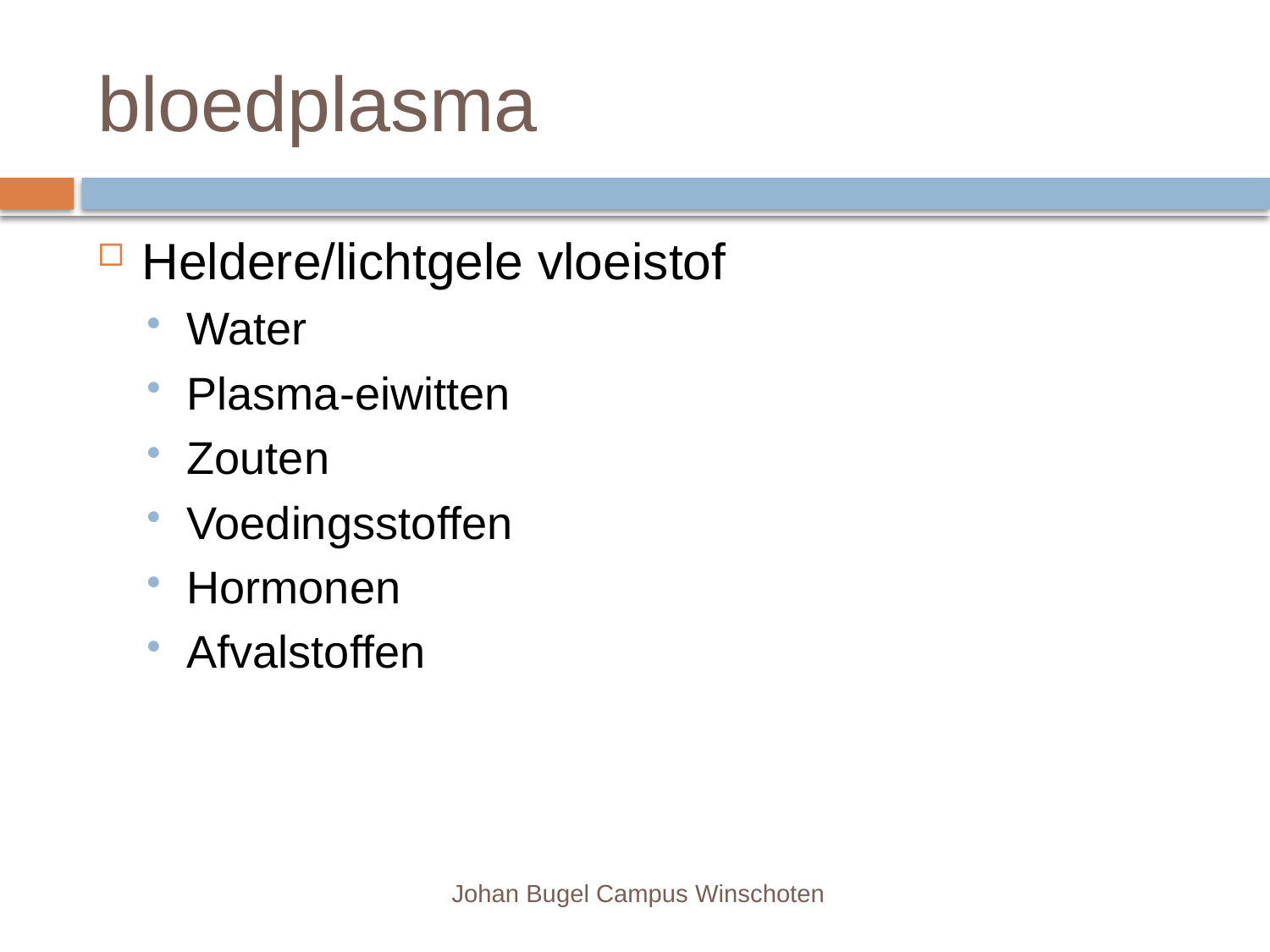

# bloedplasma
Heldere/lichtgele vloeistof
Water
Plasma-eiwitten
Zouten
Voedingsstoffen
Hormonen
Afvalstoffen
Johan Bugel Campus Winschoten